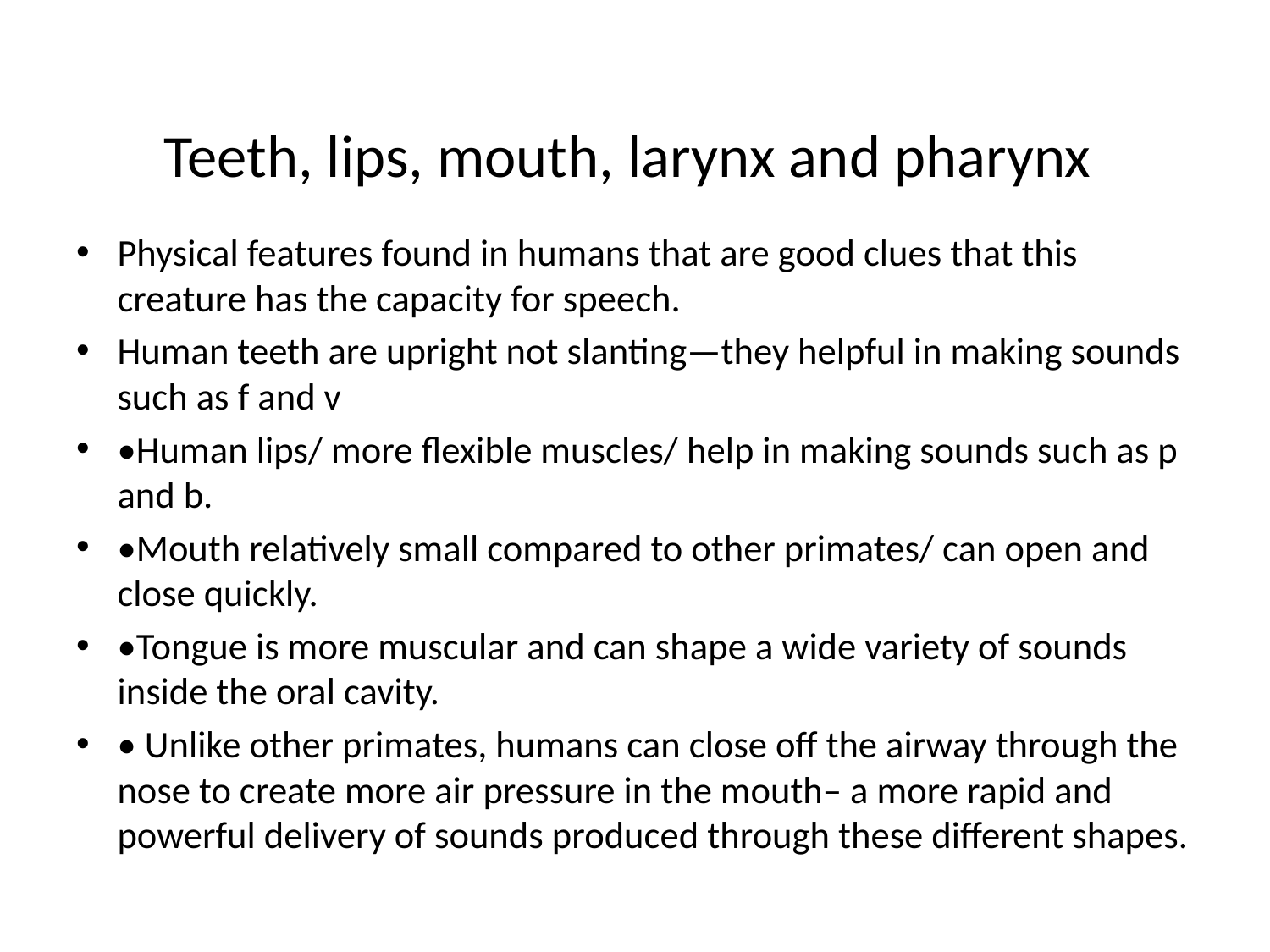

# Teeth, lips, mouth, larynx and pharynx
Physical features found in humans that are good clues that this creature has the capacity for speech.
Human teeth are upright not slanting—they helpful in making sounds such as f and v
•Human lips/ more flexible muscles/ help in making sounds such as p and b.
•Mouth relatively small compared to other primates/ can open and close quickly.
•Tongue is more muscular and can shape a wide variety of sounds inside the oral cavity.
• Unlike other primates, humans can close off the airway through the nose to create more air pressure in the mouth– a more rapid and powerful delivery of sounds produced through these different shapes.